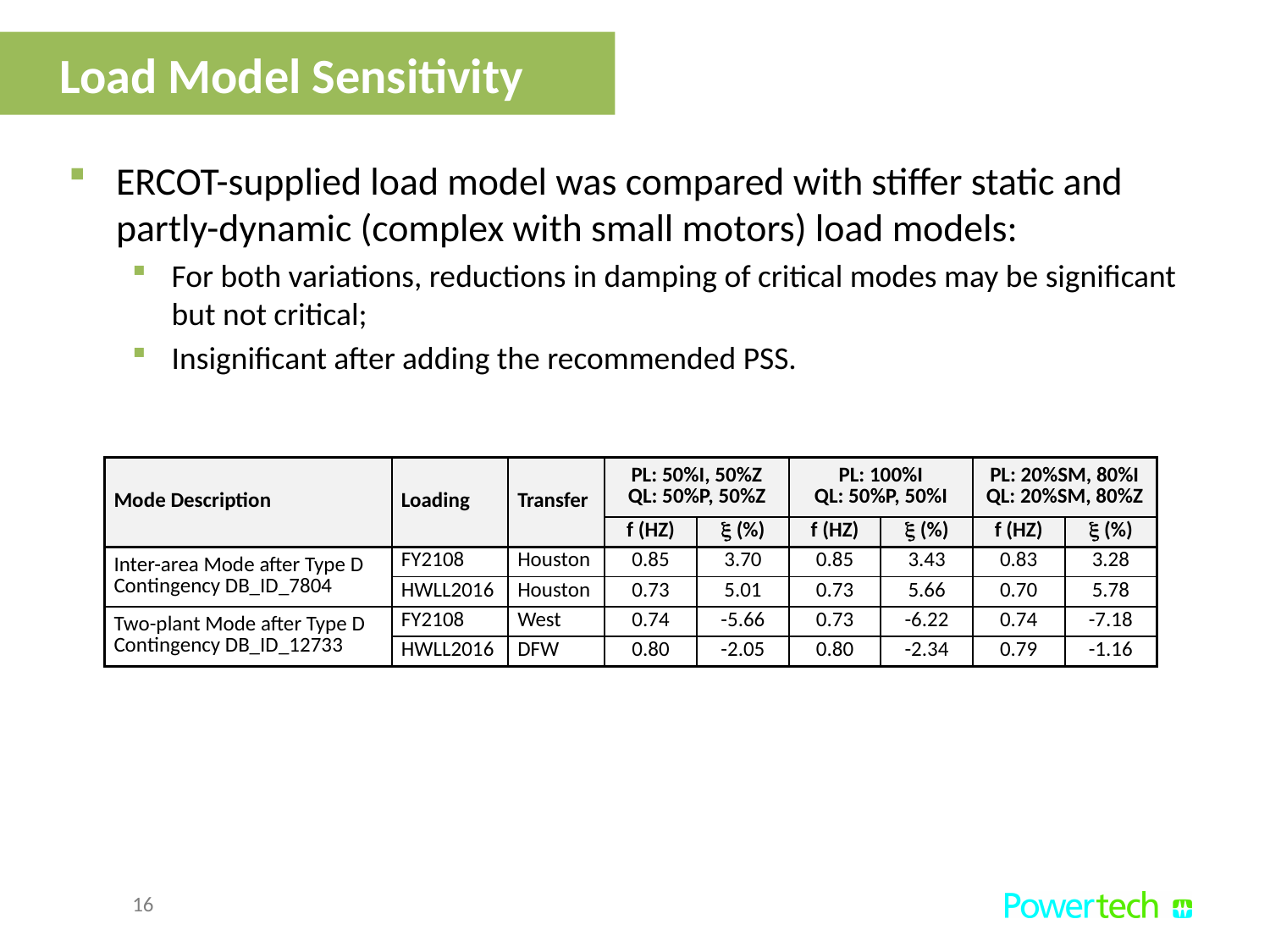

Load Model Sensitivity
ERCOT-supplied load model was compared with stiffer static and partly-dynamic (complex with small motors) load models:
For both variations, reductions in damping of critical modes may be significant but not critical;
Insignificant after adding the recommended PSS.
| Mode Description | Loading | Transfer | PL: 50%I, 50%Z QL: 50%P, 50%Z |  | PL: 100%I QL: 50%P, 50%I |  | PL: 20%SM, 80%I QL: 20%SM, 80%Z |  |
| --- | --- | --- | --- | --- | --- | --- | --- | --- |
|  |  |  | f (HZ) | ξ (%) | f (HZ) | ξ (%) | f (HZ) | ξ (%) |
| Inter-area Mode after Type D Contingency DB\_ID\_7804 | FY2108 | Houston | 0.85 | 3.70 | 0.85 | 3.43 | 0.83 | 3.28 |
|  | HWLL2016 | Houston | 0.73 | 5.01 | 0.73 | 5.66 | 0.70 | 5.78 |
| Two-plant Mode after Type D Contingency DB\_ID\_12733 | FY2108 | West | 0.74 | -5.66 | 0.73 | -6.22 | 0.74 | -7.18 |
|  | HWLL2016 | DFW | 0.80 | -2.05 | 0.80 | -2.34 | 0.79 | -1.16 |
16